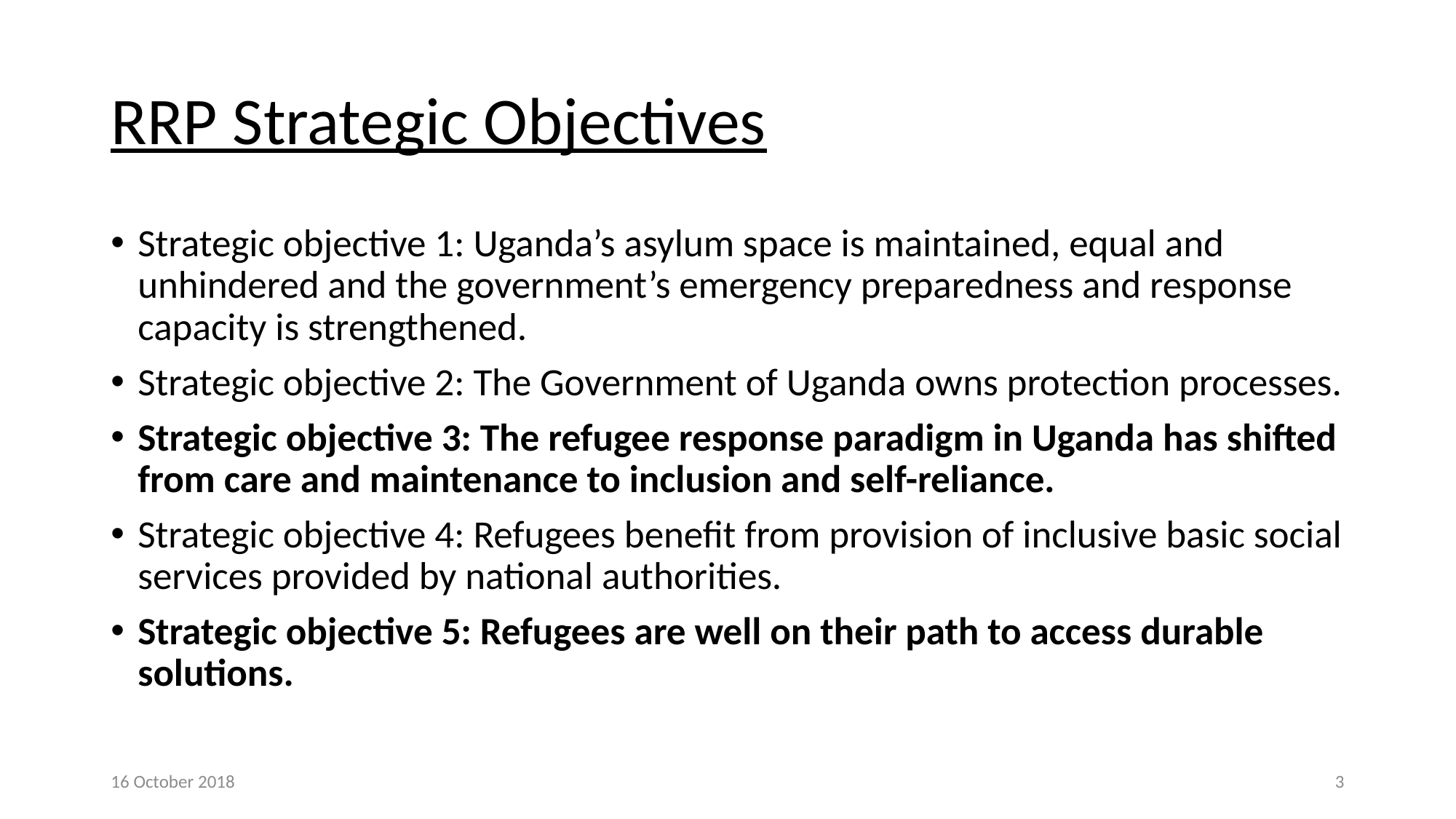

# RRP Strategic Objectives
Strategic objective 1: Uganda’s asylum space is maintained, equal and unhindered and the government’s emergency preparedness and response capacity is strengthened.
Strategic objective 2: The Government of Uganda owns protection processes.
Strategic objective 3: The refugee response paradigm in Uganda has shifted from care and maintenance to inclusion and self-reliance.
Strategic objective 4: Refugees benefit from provision of inclusive basic social services provided by national authorities.
Strategic objective 5: Refugees are well on their path to access durable solutions.
16 October 2018
3